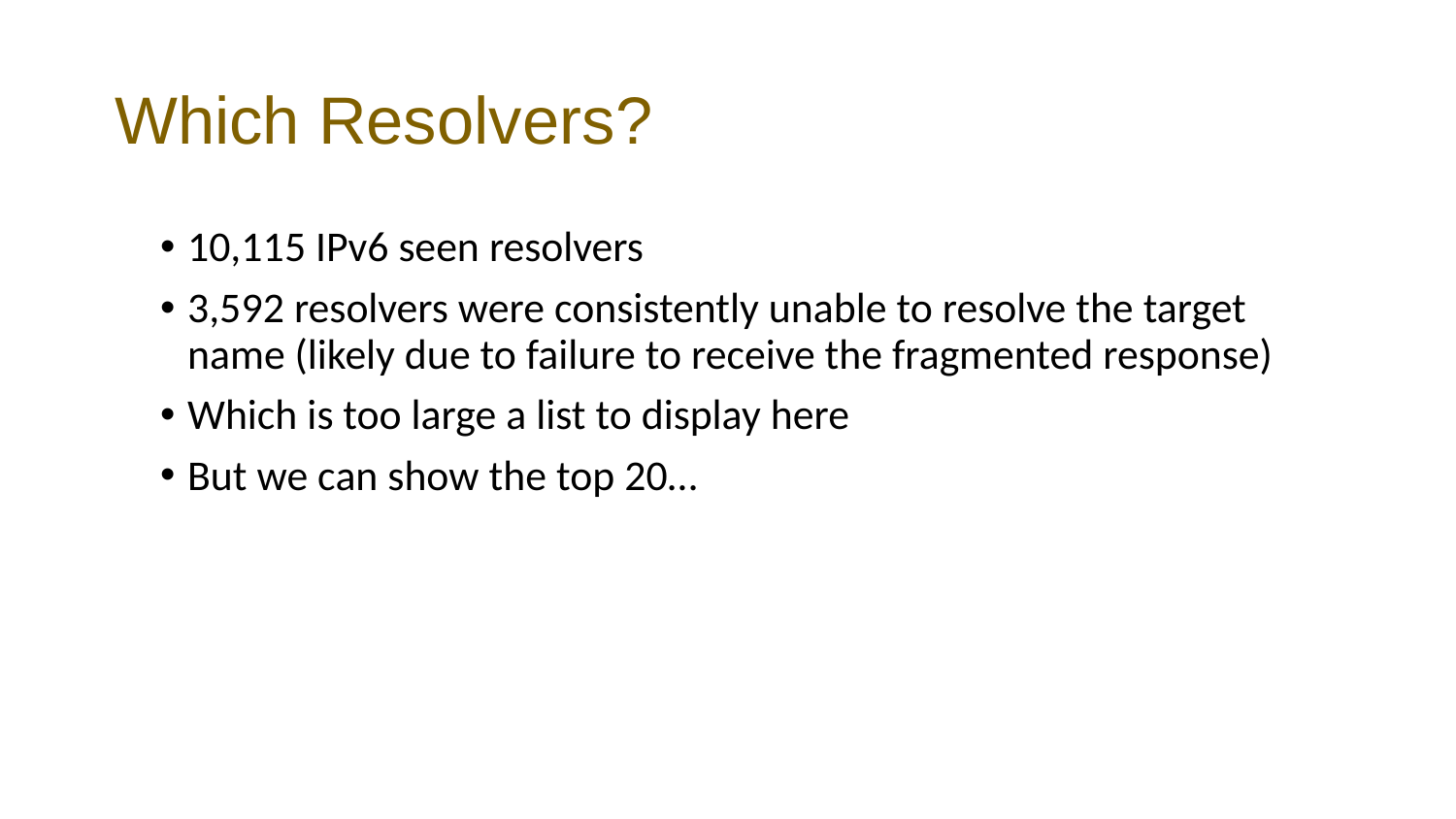

# Which Resolvers?
10,115 IPv6 seen resolvers
3,592 resolvers were consistently unable to resolve the target name (likely due to failure to receive the fragmented response)
Which is too large a list to display here
But we can show the top 20…